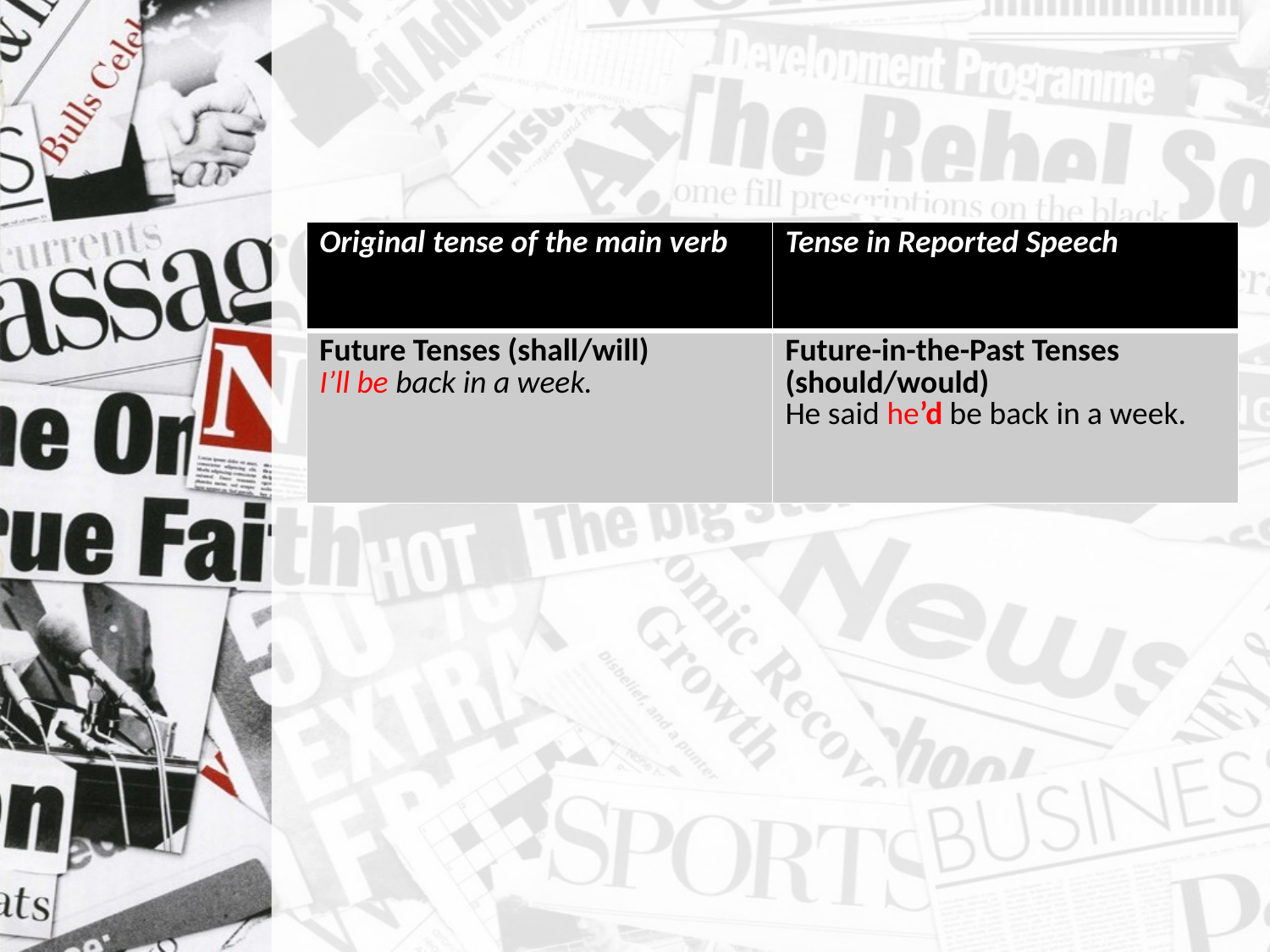

#
| Original tense of the main verb | Tense in Reported Speech |
| --- | --- |
| Future Tenses (shall/will) I’ll be back in a week. | Future-in-the-Past Tenses (should/would) He said he’d be back in a week. |